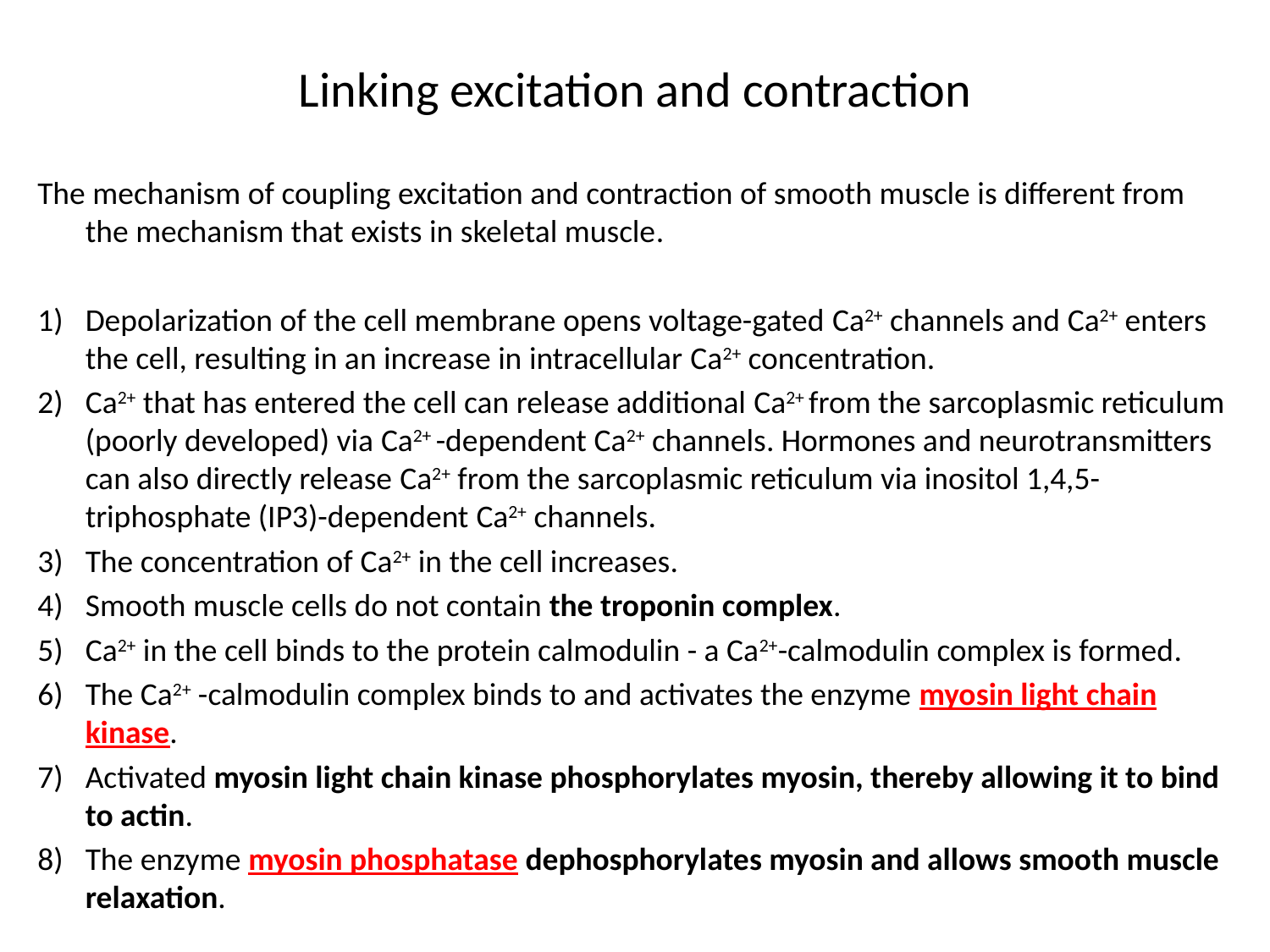

# Linking excitation and contraction
The mechanism of coupling excitation and contraction of smooth muscle is different from the mechanism that exists in skeletal muscle.

Depolarization of the cell membrane opens voltage-gated Ca2+ channels and Ca2+ enters the cell, resulting in an increase in intracellular Ca2+ concentration.
Ca2+ that has entered the cell can release additional Ca2+ from the sarcoplasmic reticulum (poorly developed) via Ca2+ -dependent Ca2+ channels. Hormones and neurotransmitters can also directly release Ca2+ from the sarcoplasmic reticulum via inositol 1,4,5-triphosphate (IP3)-dependent Ca2+ channels.
The concentration of Ca2+ in the cell increases.
Smooth muscle cells do not contain the troponin complex.
Ca2+ in the cell binds to the protein calmodulin - a Ca2+-calmodulin complex is formed.
The Ca2+ -calmodulin complex binds to and activates the enzyme myosin light chain kinase.
Activated myosin light chain kinase phosphorylates myosin, thereby allowing it to bind to actin.
The enzyme myosin phosphatase dephosphorylates myosin and allows smooth muscle relaxation.